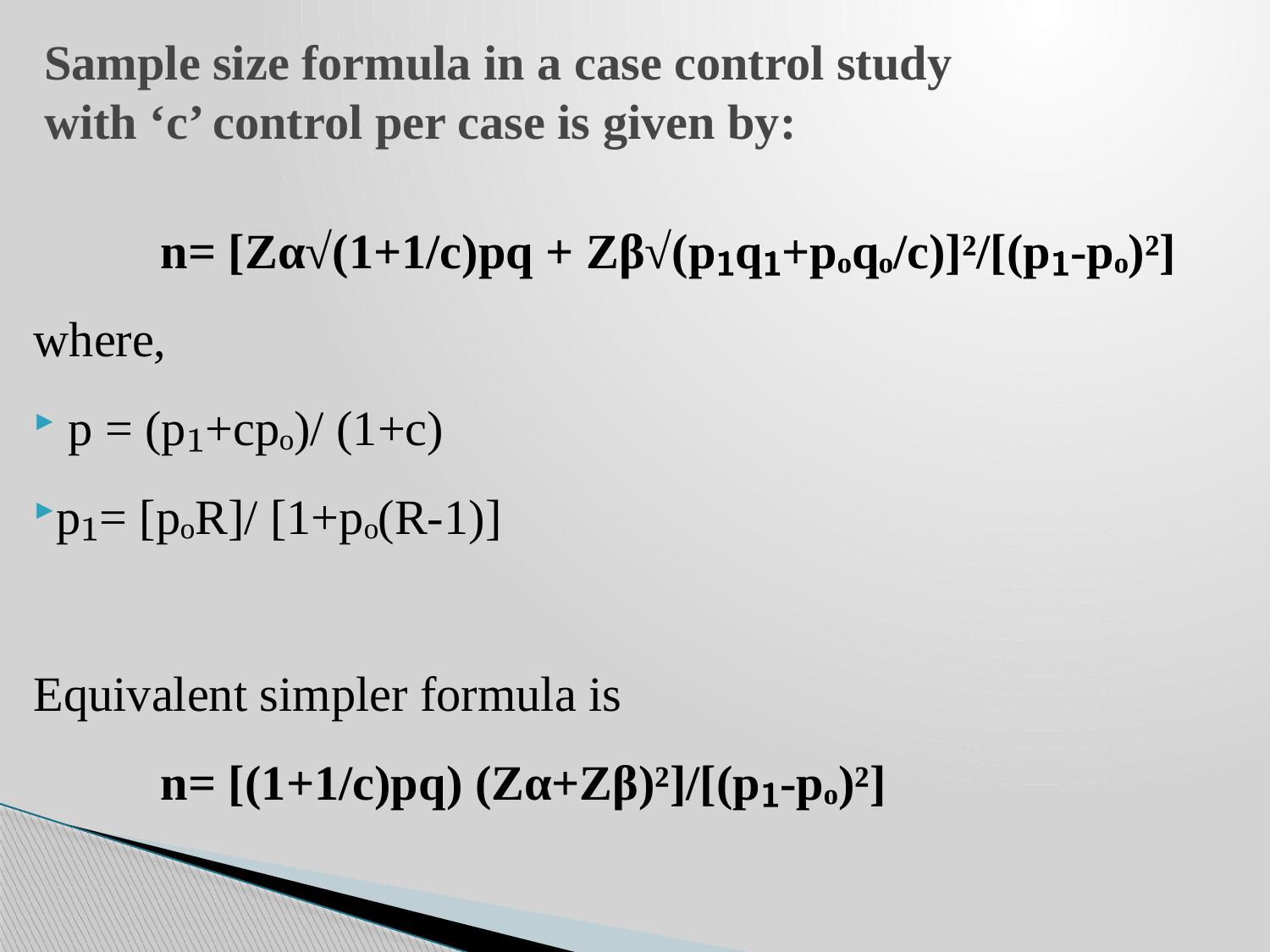

# Sample size formula in a case control study with ‘c’ control per case is given by:
	n= [Zα√(1+1/c)pq + Zβ√(p₁q₁+pₒqₒ/c)]²/[(p₁-pₒ)²]
where,
 p = (p₁+cpₒ)/ (1+c)
p₁= [pₒR]/ [1+pₒ(R-1)]

Equivalent simpler formula is
	n= [(1+1/c)pq) (Zα+Zβ)²]/[(p₁-pₒ)²]